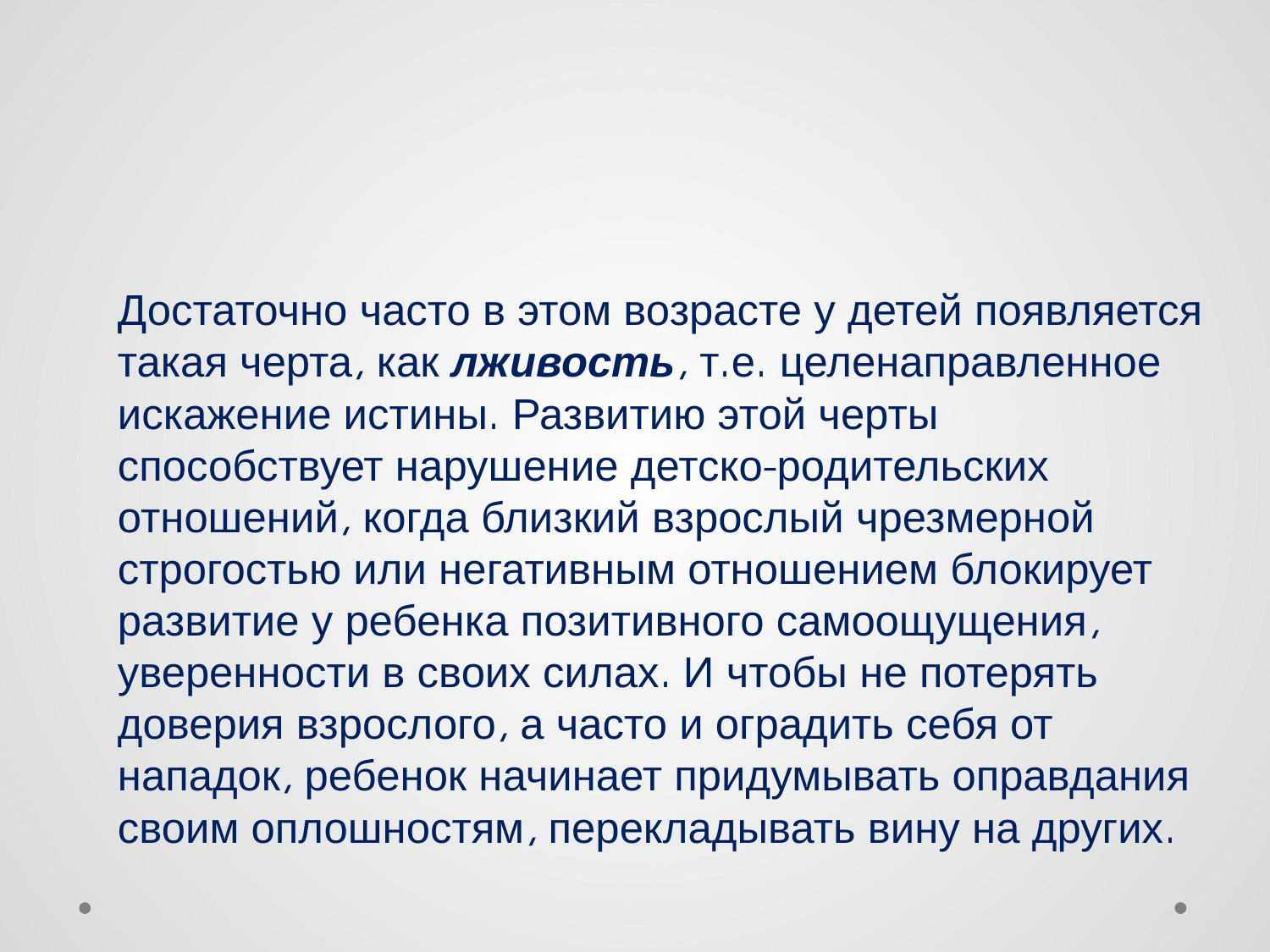

#
Достаточно часто в этом возрасте у детей появляется такая черта, как лживость, т.е. целенаправленное искажение истины. Развитию этой черты способствует нарушение детско-родительских отношений, когда близкий взрослый чрезмерной строгостью или негативным отношением блокирует развитие у ребенка позитивного самоощущения, уверенности в своих силах. И чтобы не потерять доверия взрослого, а часто и оградить себя от нападок, ребенок начинает придумывать оправдания своим оплошностям, перекладывать вину на других.